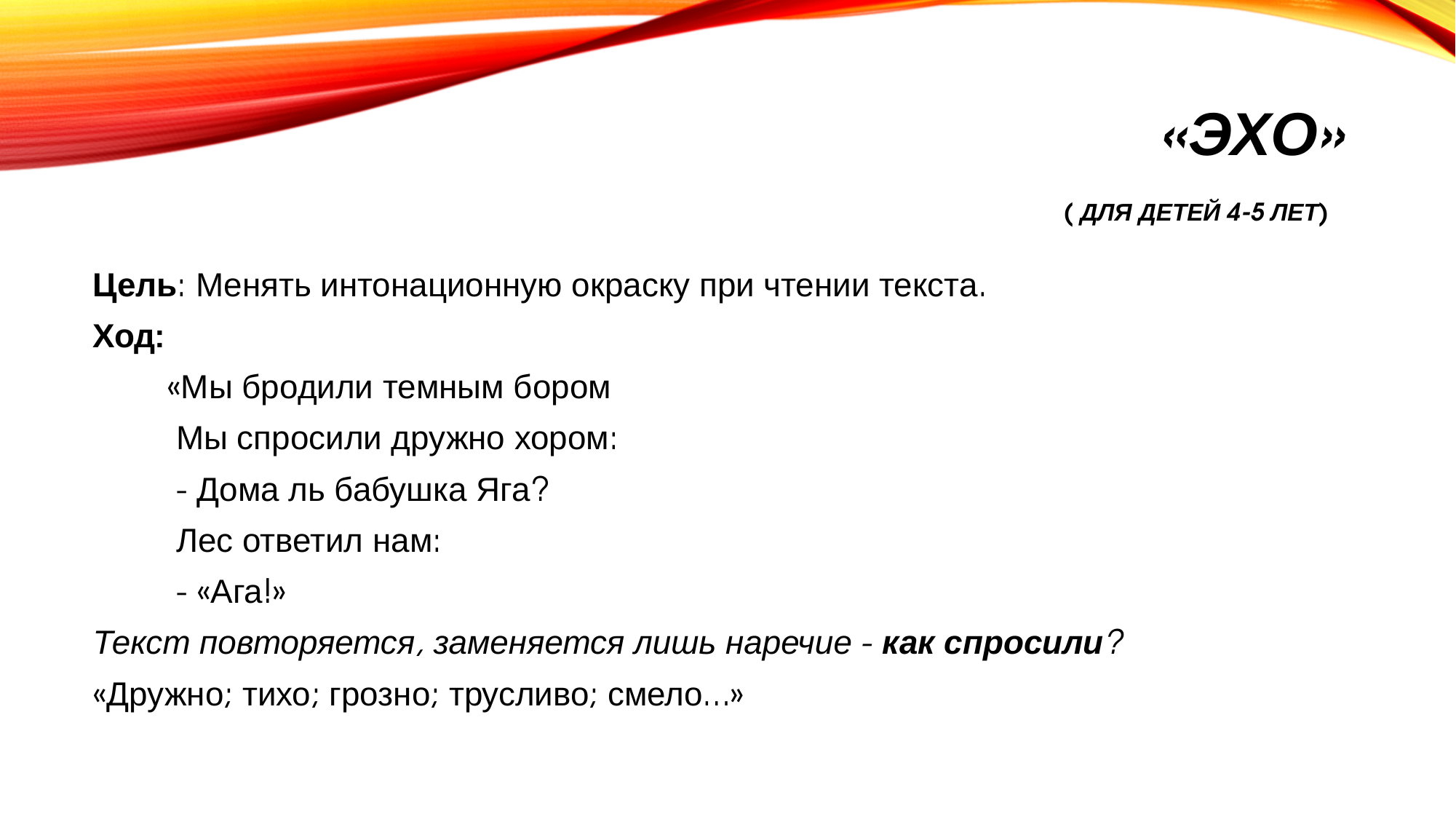

# «Эхо» ( для детей 4-5 лет)
Цель: Менять интонационную окраску при чтении текста.
Ход:
        «Мы бродили темным бором
         Мы спросили дружно хором:
         - Дома ль бабушка Яга?
         Лес ответил нам:
         - «Ага!»
Текст повторяется, заменяется лишь наречие - как спросили?
«Дружно; тихо; грозно; трусливо; смело…»